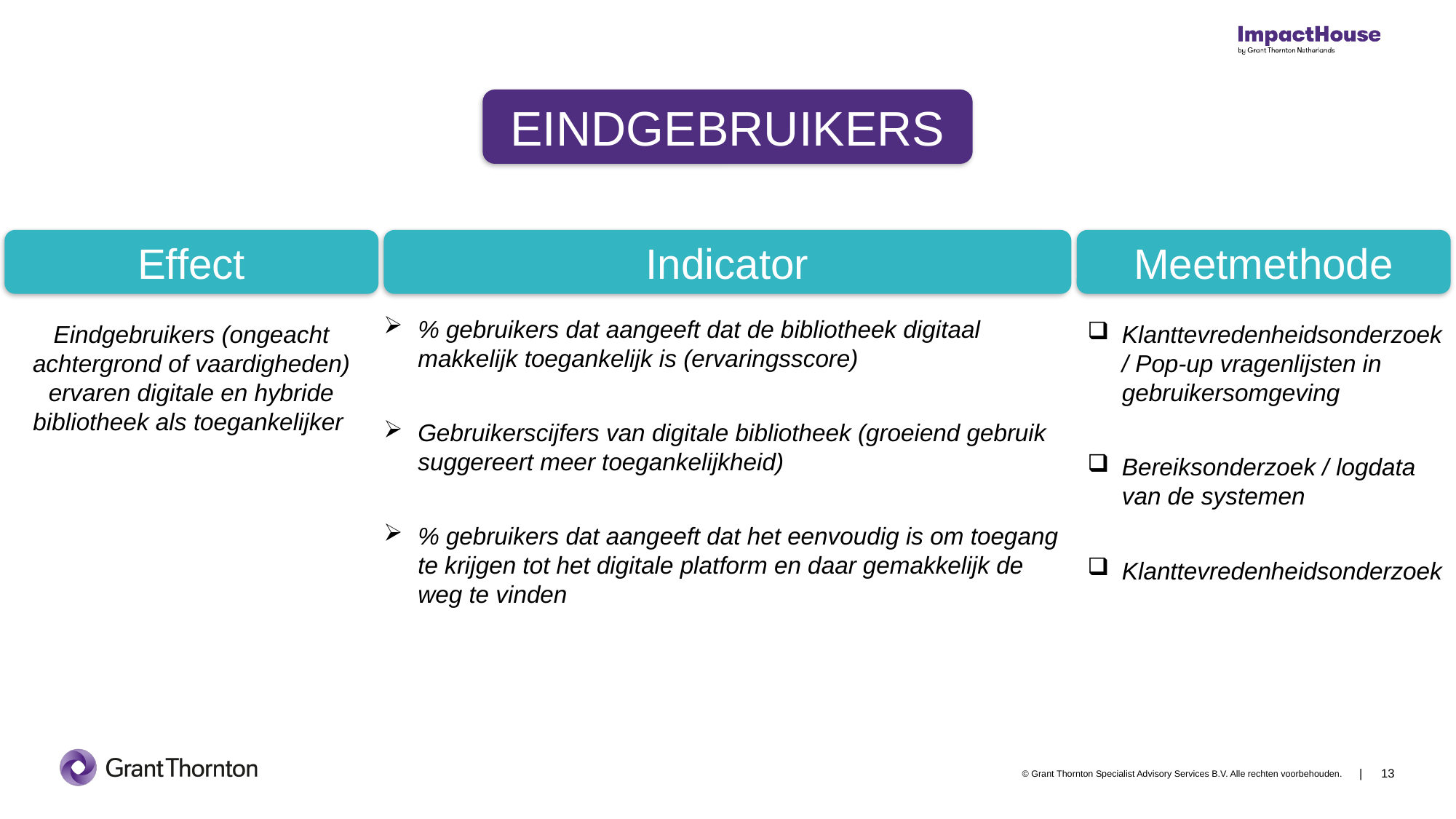

EINDGEBRUIKERS
Effect
Indicator
Meetmethode
% gebruikers dat aangeeft dat de bibliotheek digitaal makkelijk toegankelijk is (ervaringsscore)
Gebruikerscijfers van digitale bibliotheek (groeiend gebruik suggereert meer toegankelijkheid)
% gebruikers dat aangeeft dat het eenvoudig is om toegang te krijgen tot het digitale platform en daar gemakkelijk de weg te vinden
Eindgebruikers (ongeacht achtergrond of vaardigheden) ervaren digitale en hybride bibliotheek als toegankelijker
Klanttevredenheidsonderzoek / Pop-up vragenlijsten in gebruikersomgeving
Bereiksonderzoek / logdata van de systemen
Klanttevredenheidsonderzoek

13
13